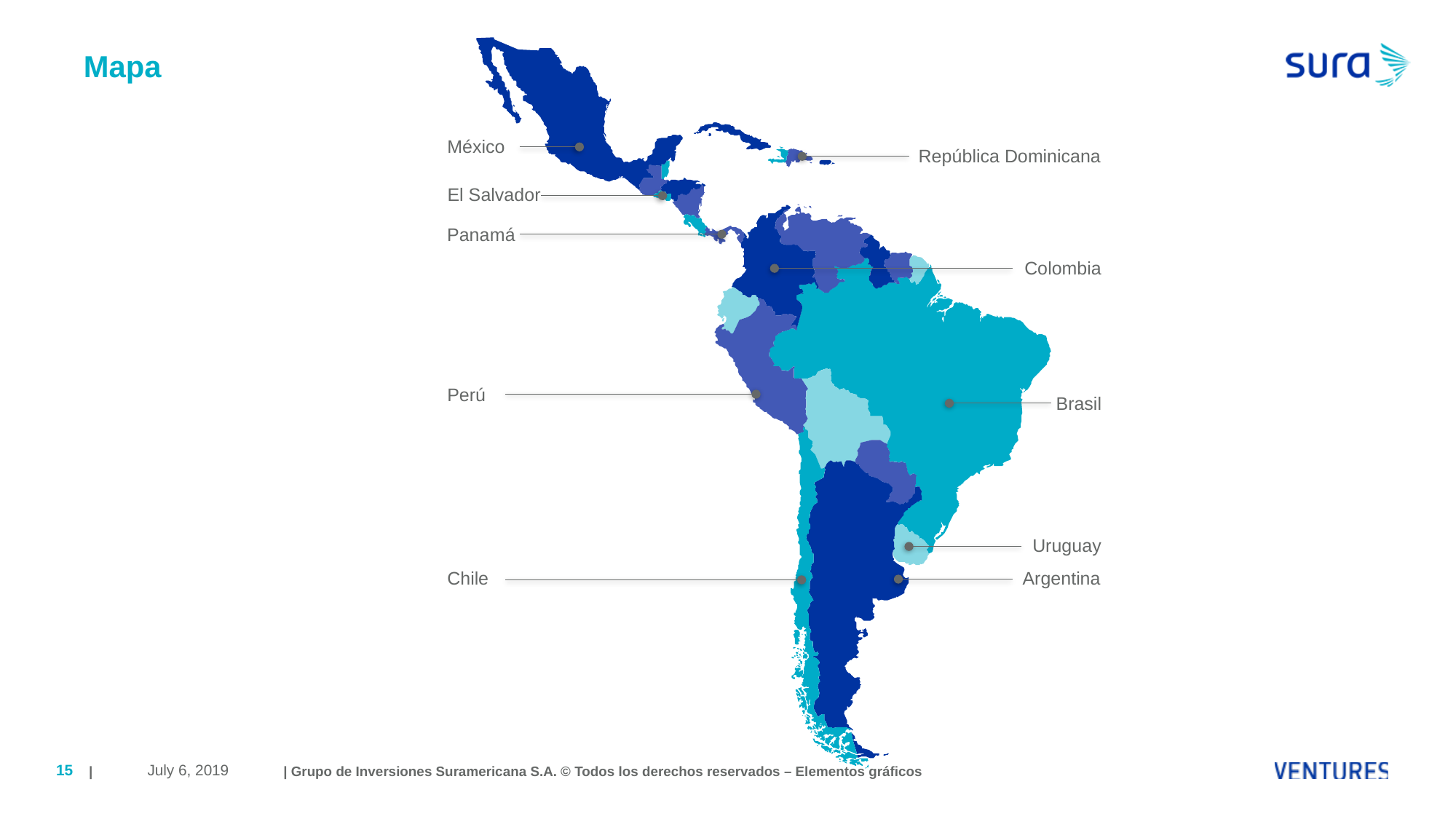

# Mapa
México
República Dominicana
El Salvador
Panamá
Colombia
Perú
Brasil
Uruguay
Argentina
Chile
|                                                  | Grupo de Inversiones Suramericana S.A. © Todos los derechos reservados – Elementos gráficos
15
July 6, 2019